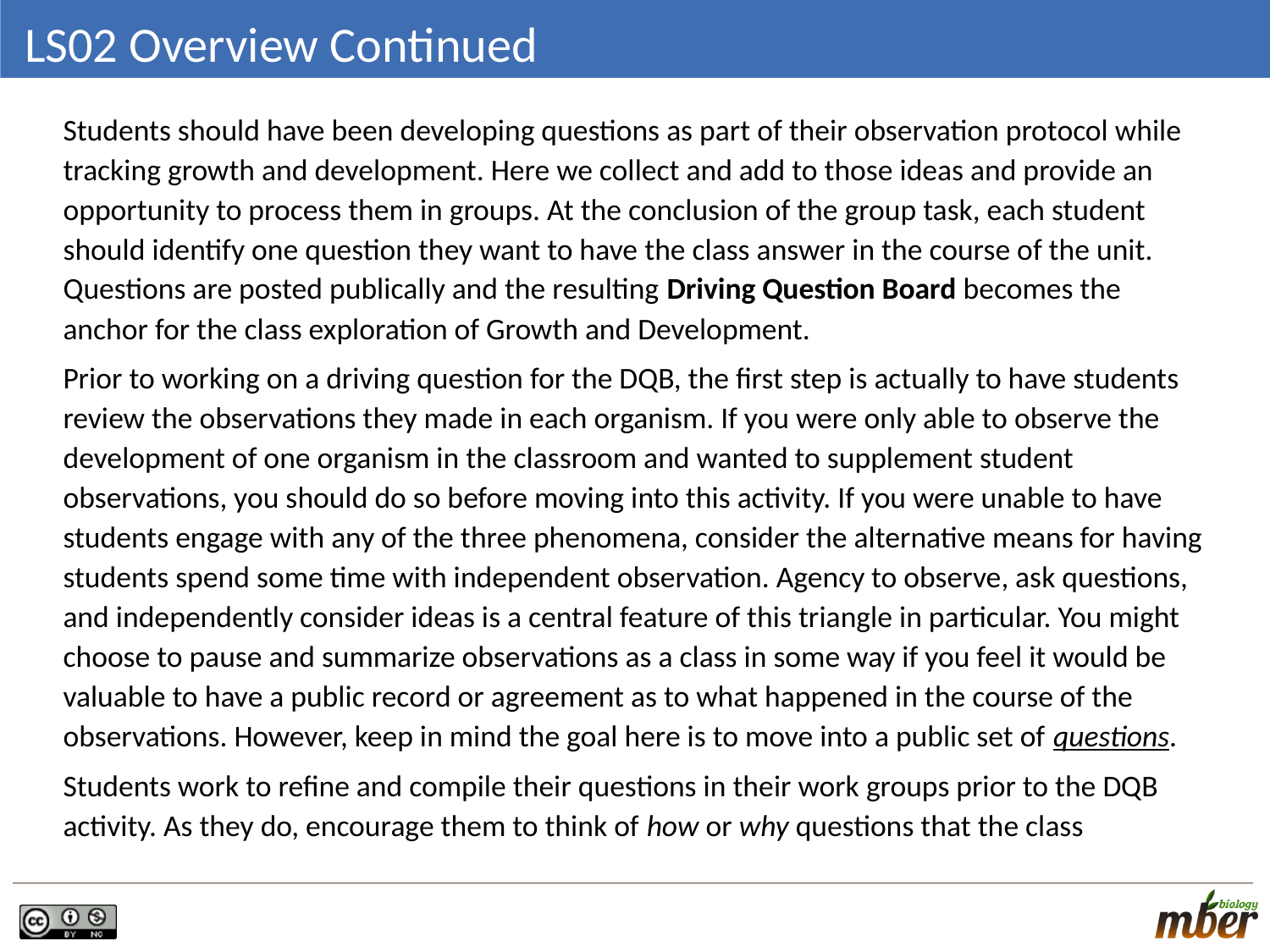

# LS02 Overview Continued
Students should have been developing questions as part of their observation protocol while tracking growth and development. Here we collect and add to those ideas and provide an opportunity to process them in groups. At the conclusion of the group task, each student should identify one question they want to have the class answer in the course of the unit. Questions are posted publically and the resulting Driving Question Board becomes the anchor for the class exploration of Growth and Development.
Prior to working on a driving question for the DQB, the first step is actually to have students review the observations they made in each organism. If you were only able to observe the development of one organism in the classroom and wanted to supplement student observations, you should do so before moving into this activity. If you were unable to have students engage with any of the three phenomena, consider the alternative means for having students spend some time with independent observation. Agency to observe, ask questions, and independently consider ideas is a central feature of this triangle in particular. You might choose to pause and summarize observations as a class in some way if you feel it would be valuable to have a public record or agreement as to what happened in the course of the observations. However, keep in mind the goal here is to move into a public set of questions.
Students work to refine and compile their questions in their work groups prior to the DQB activity. As they do, encourage them to think of how or why questions that the class